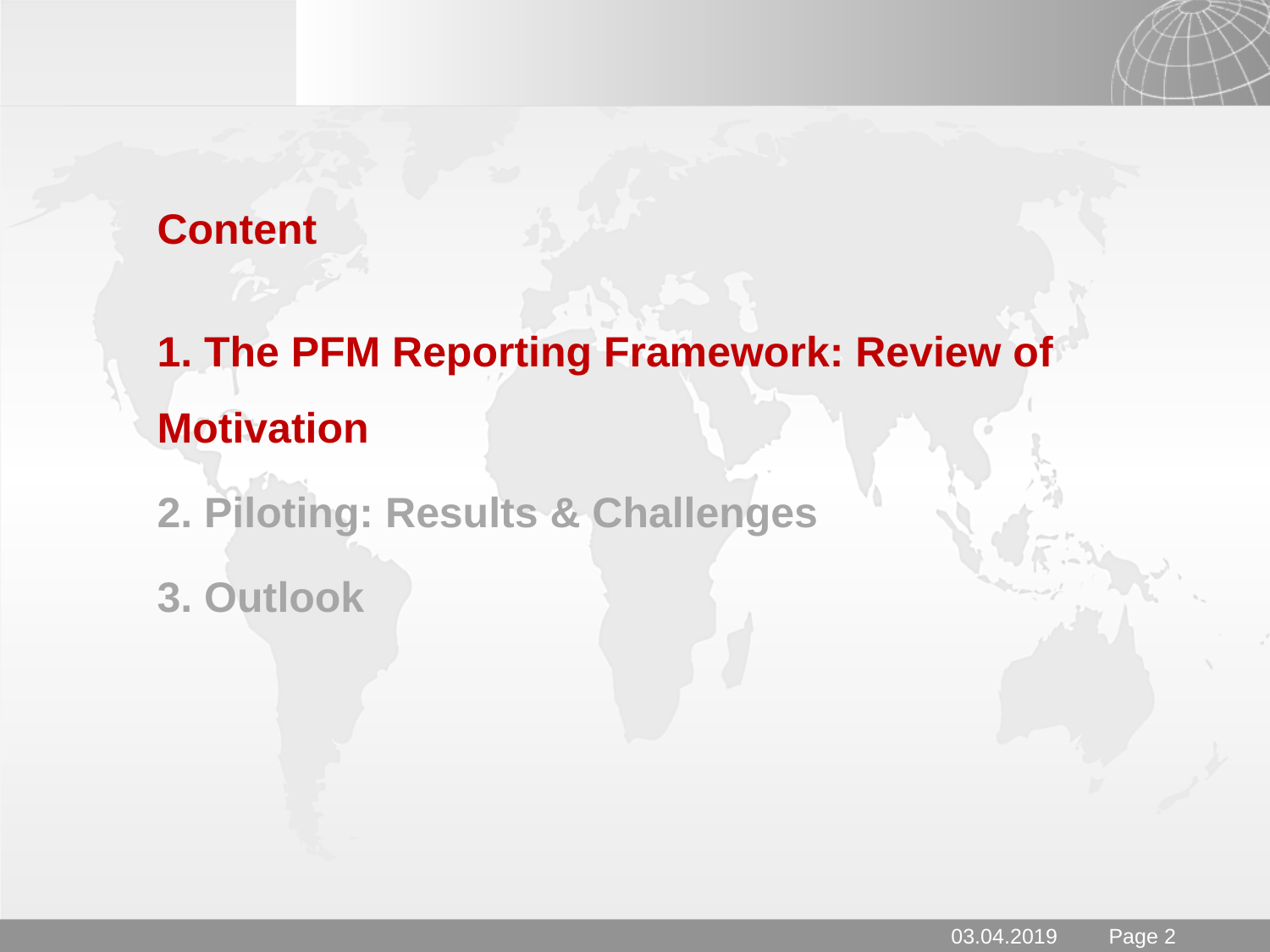

# Content
1. The PFM Reporting Framework: Review of Motivation
2. Piloting: Results & Challenges
3. Outlook
03.04.2019